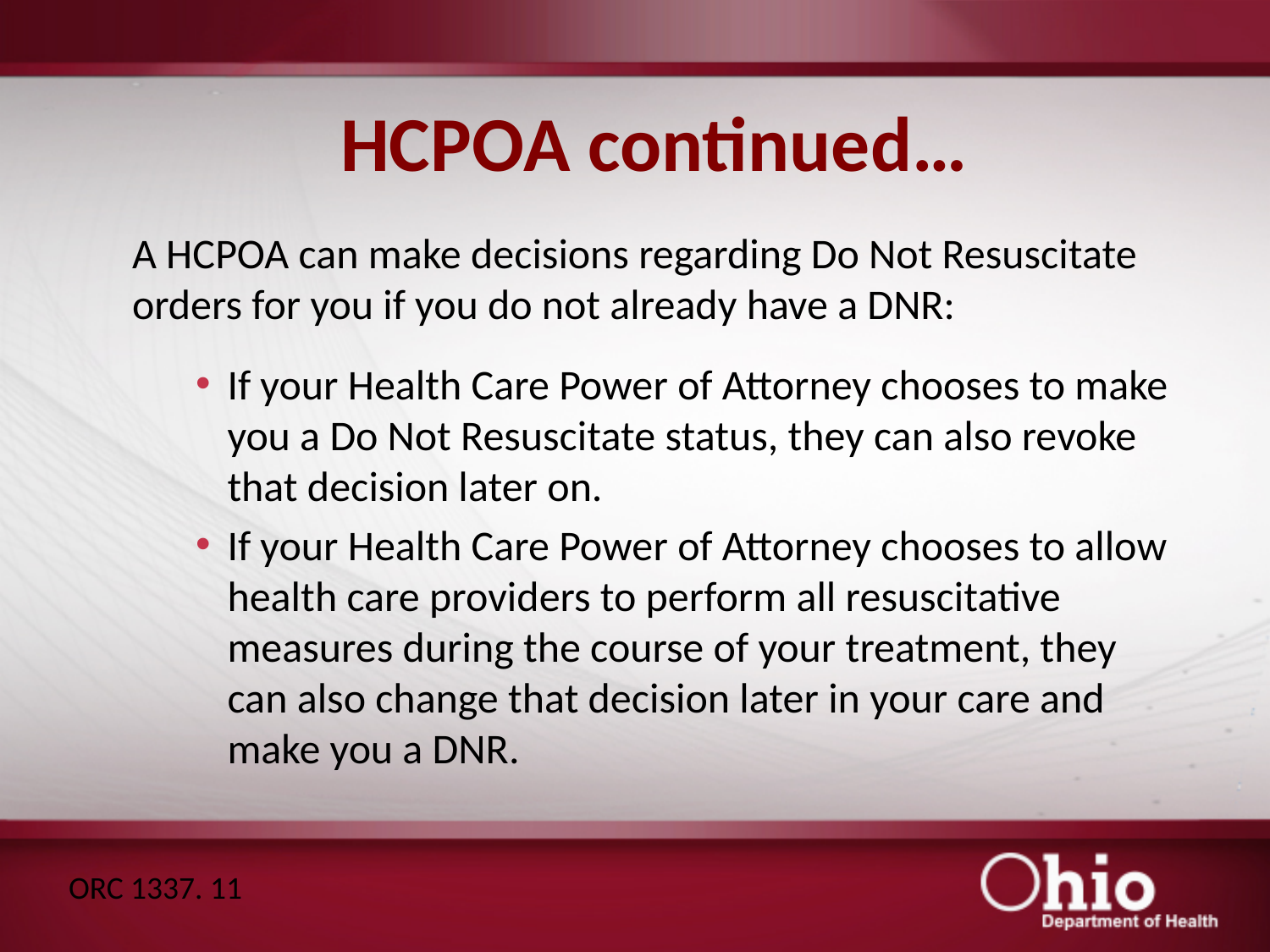

# HCPOA continued…
A HCPOA can make decisions regarding Do Not Resuscitate orders for you if you do not already have a DNR:
If your Health Care Power of Attorney chooses to make you a Do Not Resuscitate status, they can also revoke that decision later on.
If your Health Care Power of Attorney chooses to allow health care providers to perform all resuscitative measures during the course of your treatment, they can also change that decision later in your care and make you a DNR.

ORC 1337. 11